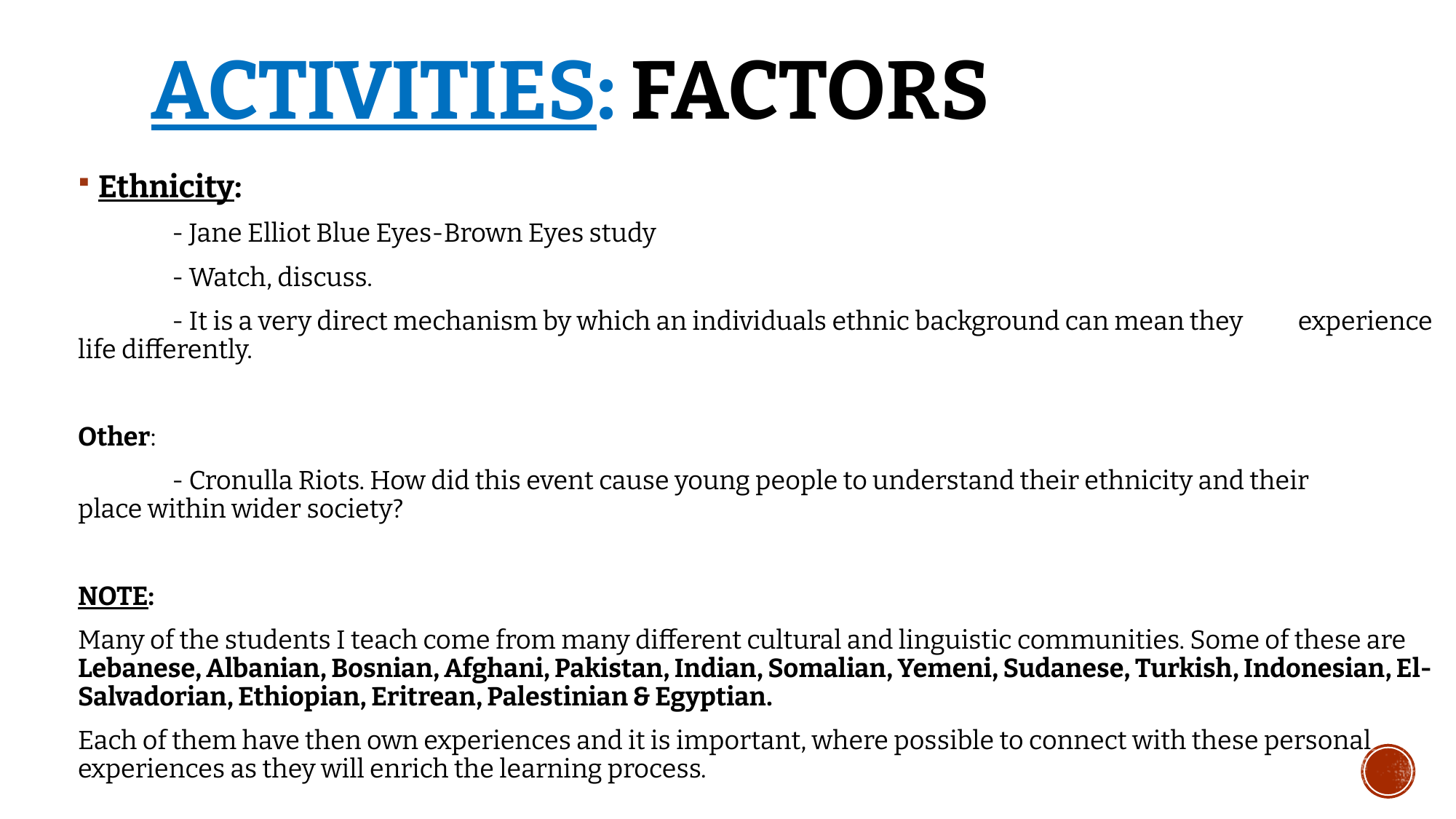

# Activities: Factors
Ethnicity:
	- Jane Elliot Blue Eyes-Brown Eyes study
	- Watch, discuss.
	- It is a very direct mechanism by which an individuals ethnic background can mean they 	experience life differently.

Other:
	- Cronulla Riots. How did this event cause young people to understand their ethnicity and their 	place within wider society?

NOTE:
Many of the students I teach come from many different cultural and linguistic communities. Some of these are Lebanese, Albanian, Bosnian, Afghani, Pakistan, Indian, Somalian, Yemeni, Sudanese, Turkish, Indonesian, El-Salvadorian, Ethiopian, Eritrean, Palestinian & Egyptian.
Each of them have then own experiences and it is important, where possible to connect with these personal experiences as they will enrich the learning process.